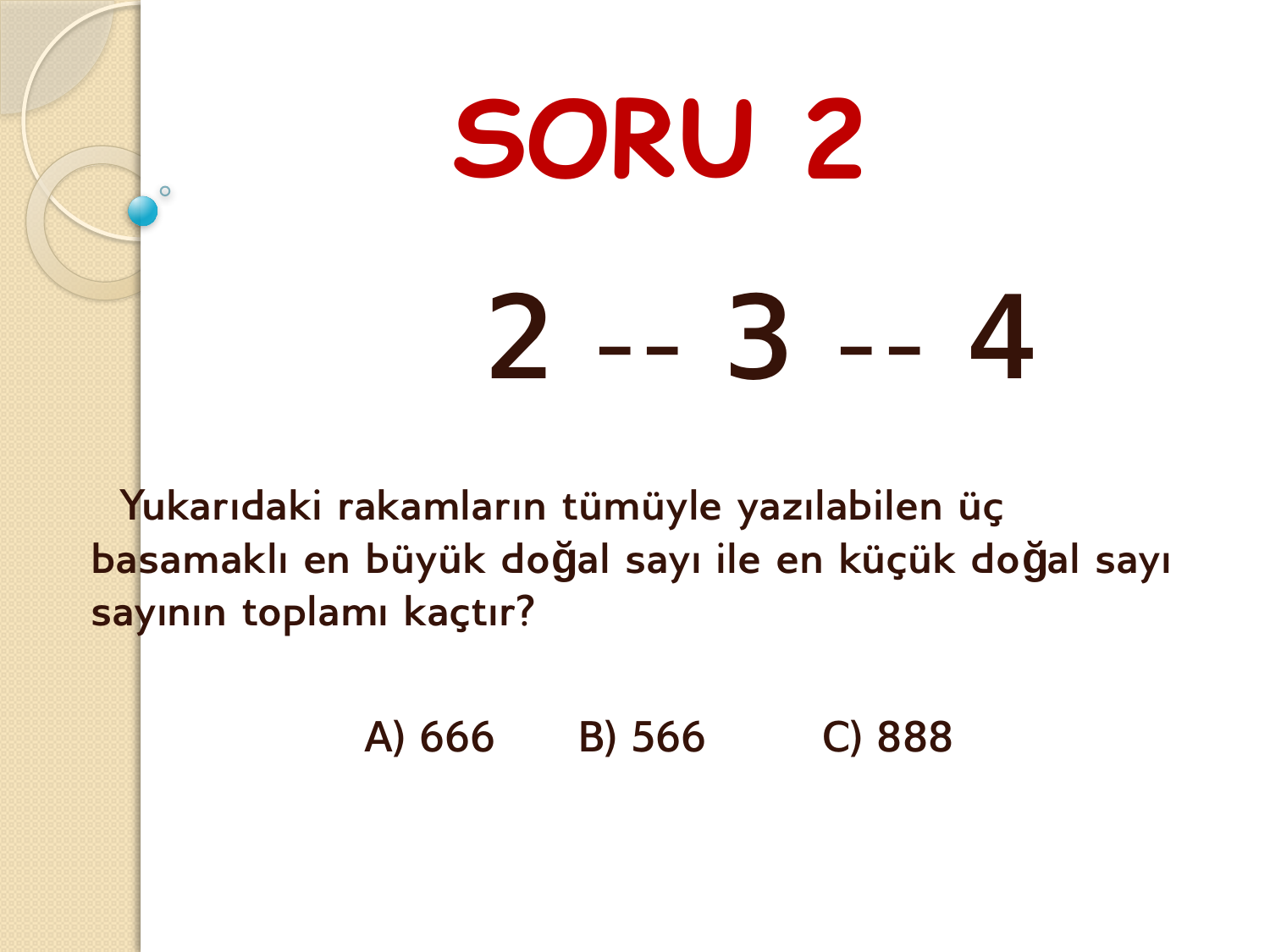

# SORU 2
          2 -- 3 -- 4

  Yukarıdaki rakamların tümüyle yazılabilen üç basamaklı en büyük doğal sayı ile en küçük doğal sayı sayının toplamı kaçtır?

                   A) 666	B) 566	C) 888